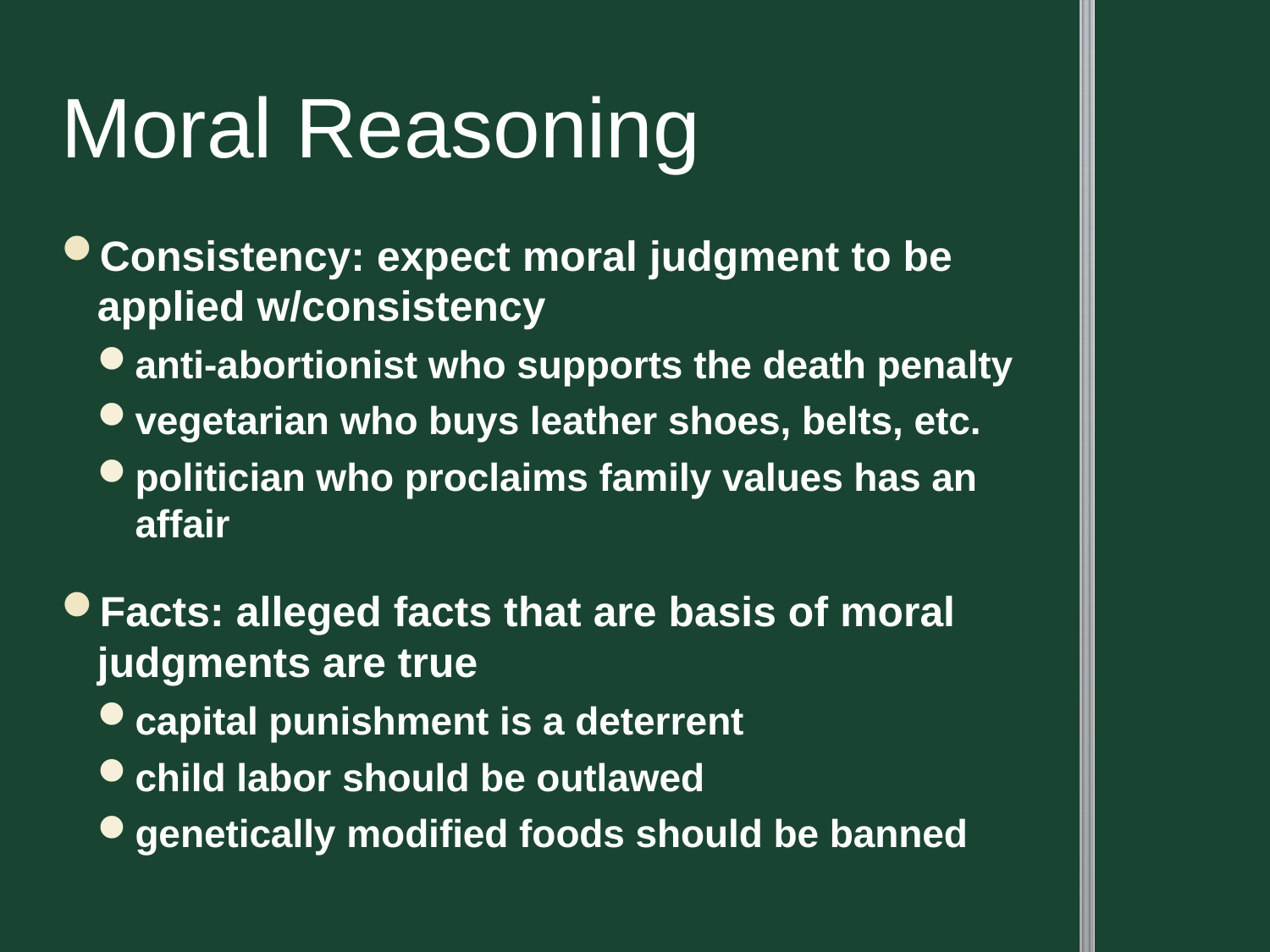

# Moral Reasoning
Consistency: expect moral judgment to be applied w/consistency
anti-abortionist who supports the death penalty
vegetarian who buys leather shoes, belts, etc.
politician who proclaims family values has an affair
Facts: alleged facts that are basis of moral judgments are true
capital punishment is a deterrent
child labor should be outlawed
genetically modified foods should be banned